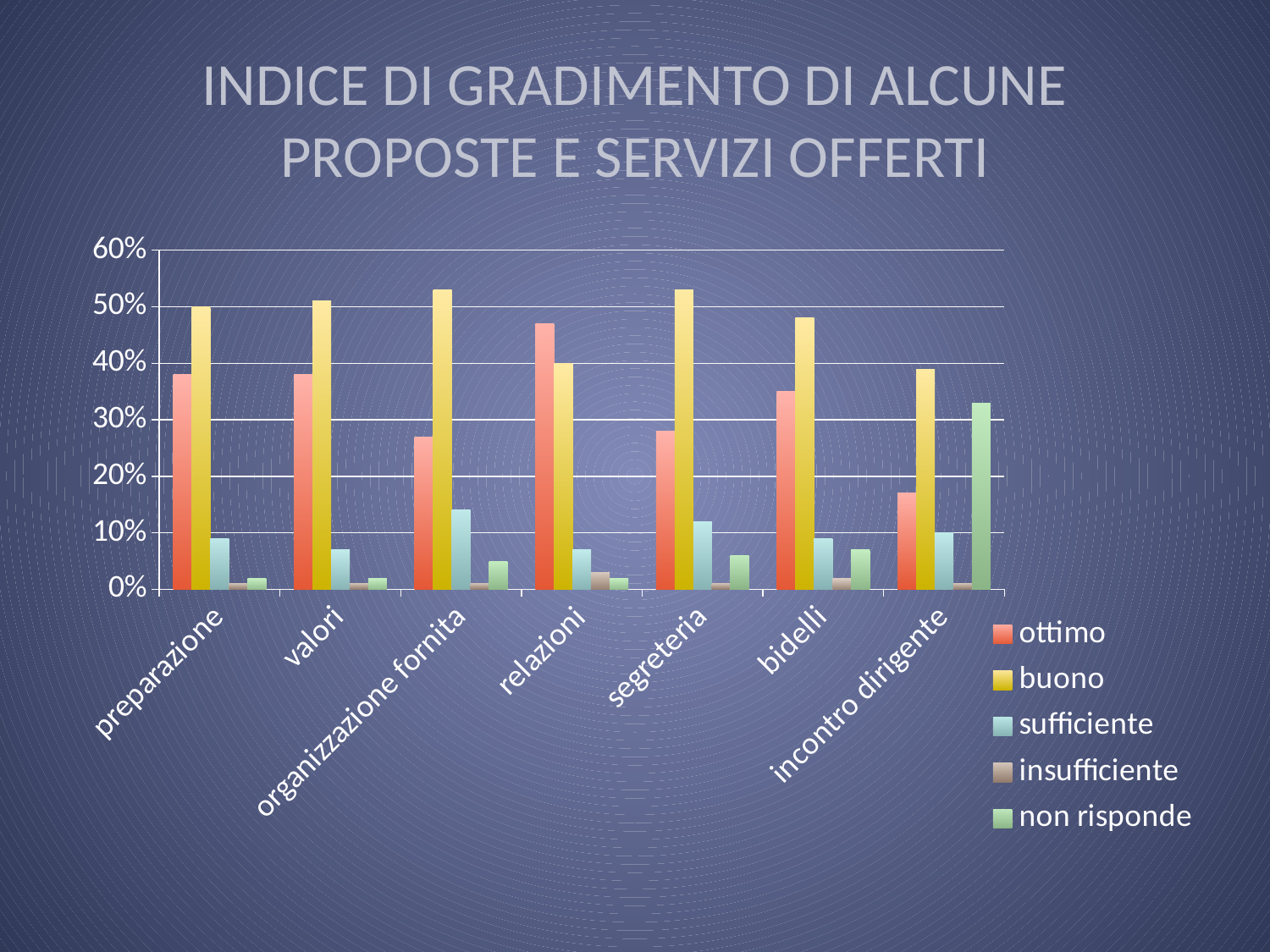

# Indice di gradimento di alcune proposte E SERVIZI OFFERTI

### Chart

| Category | ottimo | buono | sufficiente | insufficiente | non risponde |
|---|---|---|---|---|---|
| preparazione | 0.38 | 0.5 | 0.09 | 0.01 | 0.02 |
| valori | 0.38 | 0.51 | 0.07 | 0.01 | 0.02 |
| organizzazione fornita | 0.27 | 0.53 | 0.14 | 0.01 | 0.05 |
| relazioni | 0.47 | 0.4 | 0.07 | 0.03 | 0.02 |
| segreteria | 0.28 | 0.53 | 0.12 | 0.01 | 0.06 |
| bidelli | 0.35 | 0.48 | 0.09 | 0.02 | 0.07 |
| incontro dirigente | 0.17 | 0.39 | 0.1 | 0.01 | 0.33 |